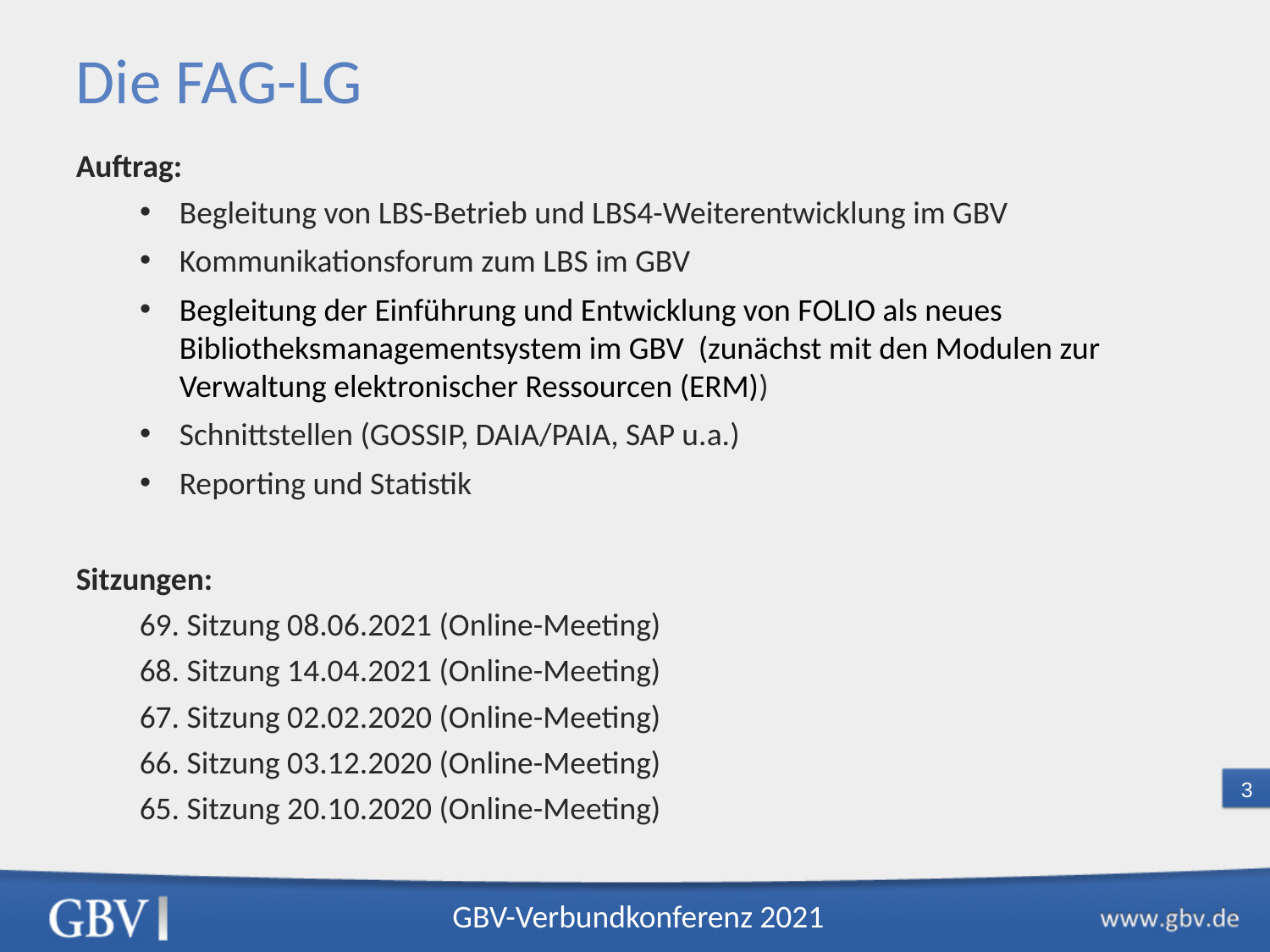

Die FAG-LG
Auftrag:
Begleitung von LBS-Betrieb und LBS4-Weiterentwicklung im GBV
Kommunikationsforum zum LBS im GBV
Begleitung der Einführung und Entwicklung von FOLIO als neues Bibliotheksmanagementsystem im GBV  (zunächst mit den Modulen zur Verwaltung elektronischer Ressourcen (ERM))
Schnittstellen (GOSSIP, DAIA/PAIA, SAP u.a.)
Reporting und Statistik

Sitzungen:
69. Sitzung 08.06.2021 (Online-Meeting)
68. Sitzung 14.04.2021 (Online-Meeting)
67. Sitzung 02.02.2020 (Online-Meeting)
66. Sitzung 03.12.2020 (Online-Meeting)
65. Sitzung 20.10.2020 (Online-Meeting)

3
 GBV-Verbundkonferenz 2021